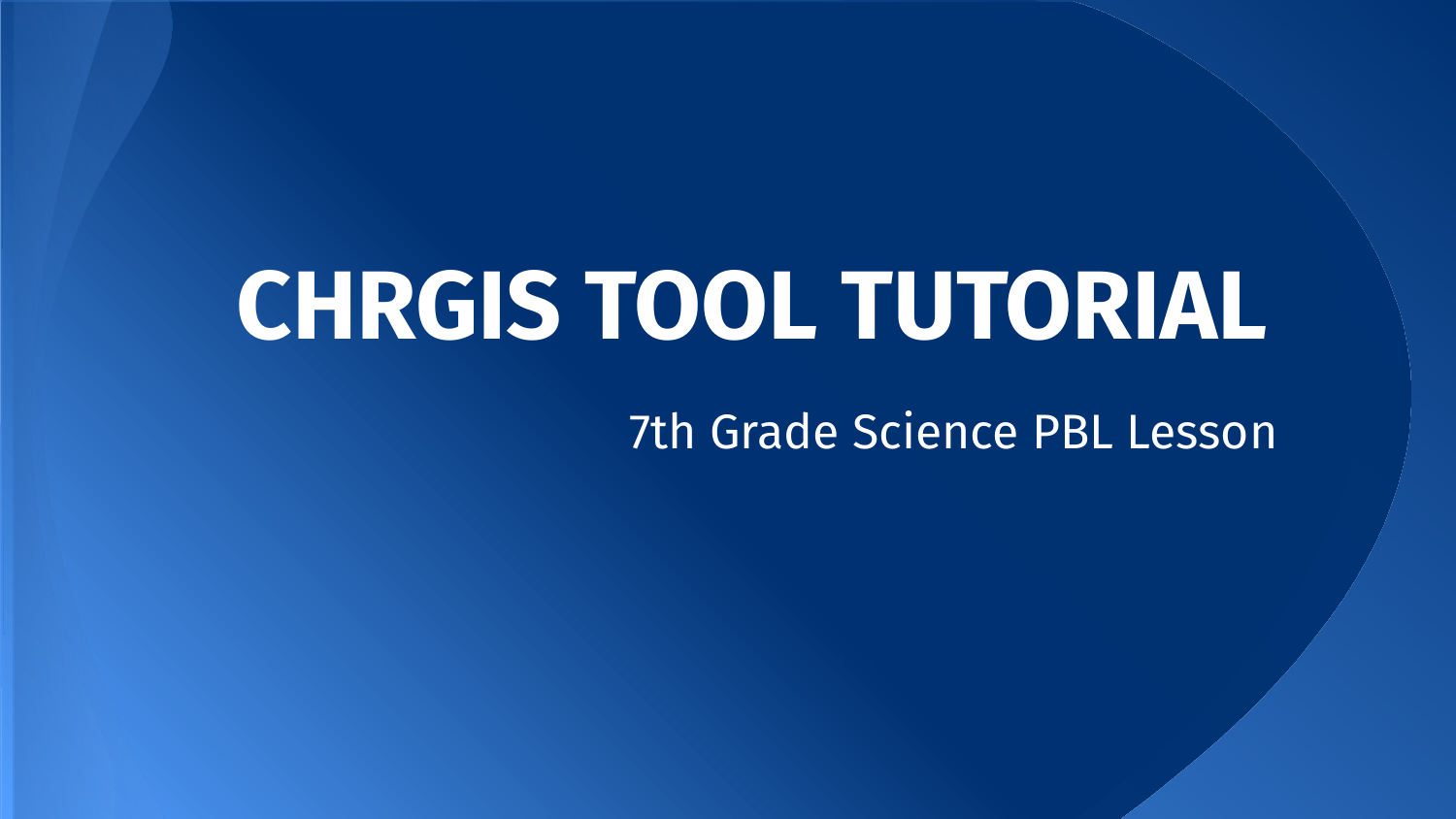

# CHRGIS TOOL TUTORIAL
7th Grade Science PBL Lesson